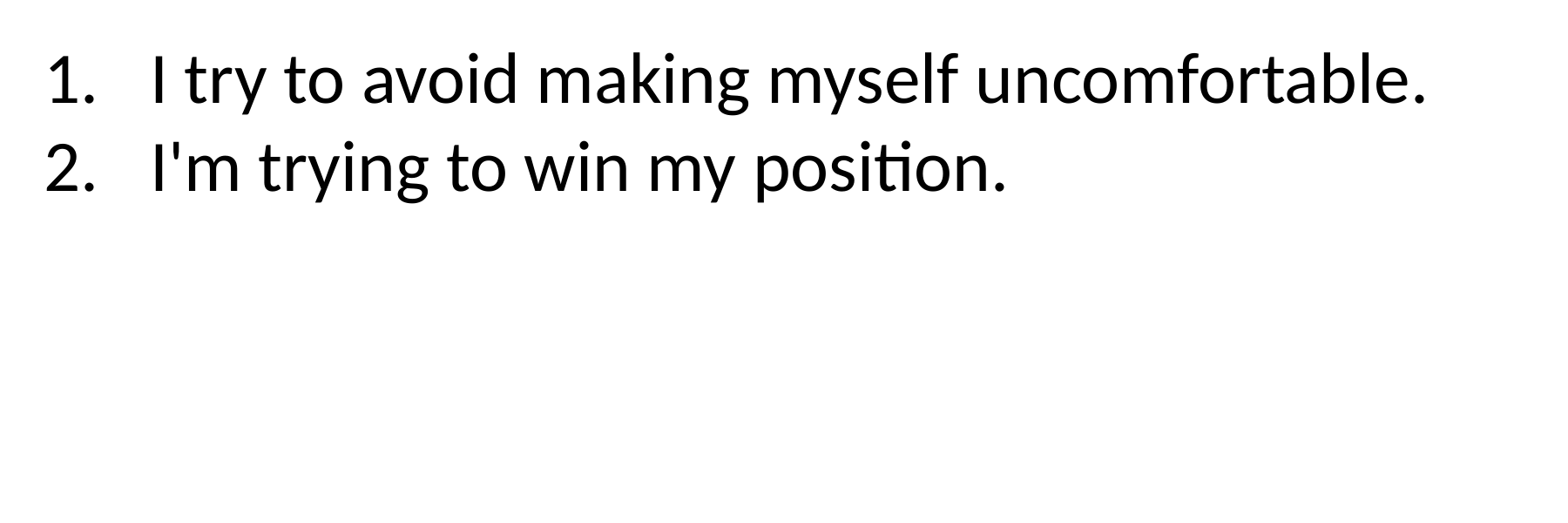

I try to avoid making myself uncomfortable.
I'm trying to win my position.